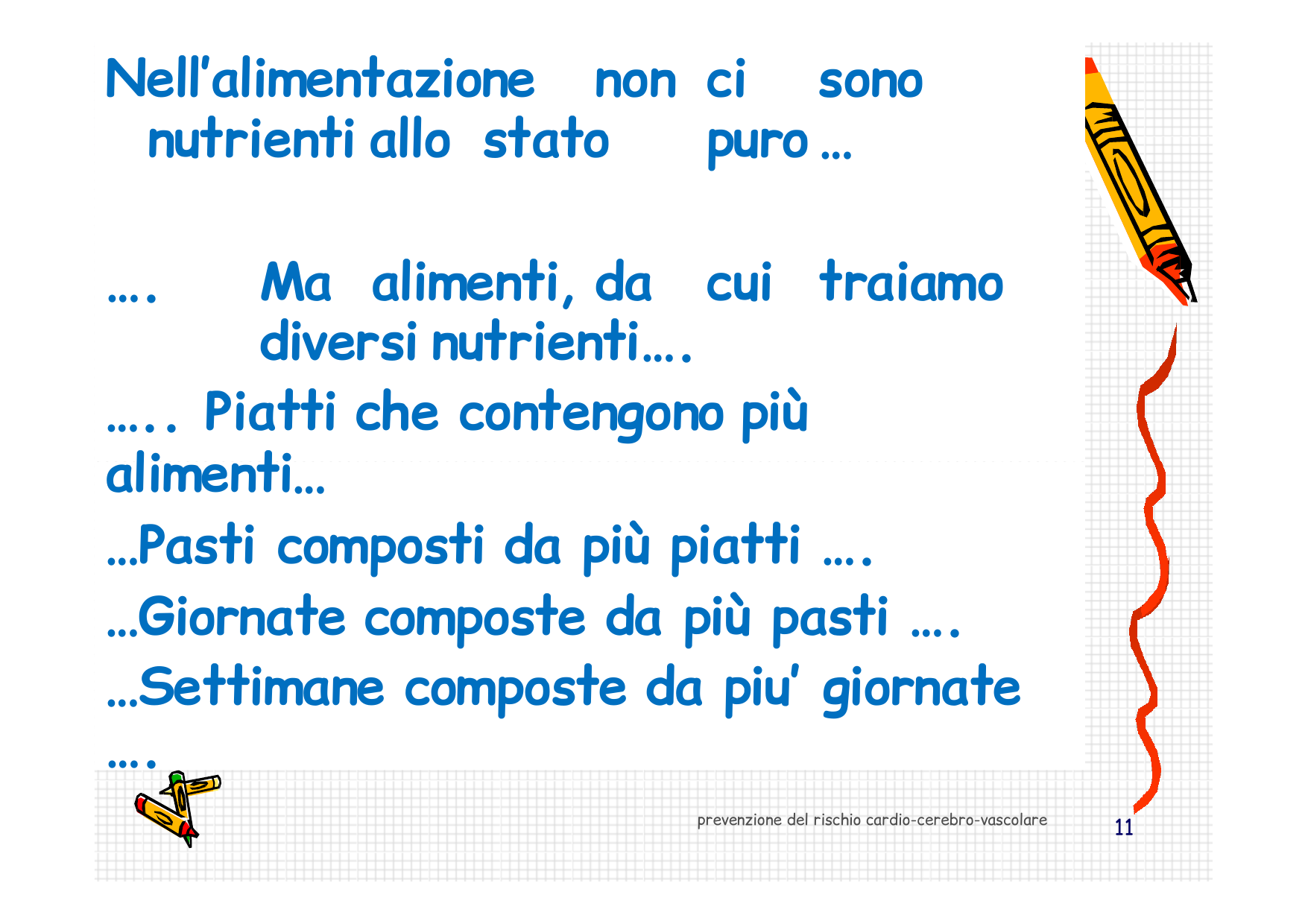

Nell’alimentazione	non	ci	sono	nutrienti allo	stato	puro	…

….	Ma	alimenti,	da	cui	traiamo	diversi nutrienti….
…..	Piatti	che	contengono	più	alimenti…
…Pasti	composti	da	più	piatti	….
…Giornate	composte	da	più	pasti	….
…Settimane	composte	da	piu’	giornate
….

Provincia Milano 1

prevenzione del rischio cardio-cerebro-vascolare

11